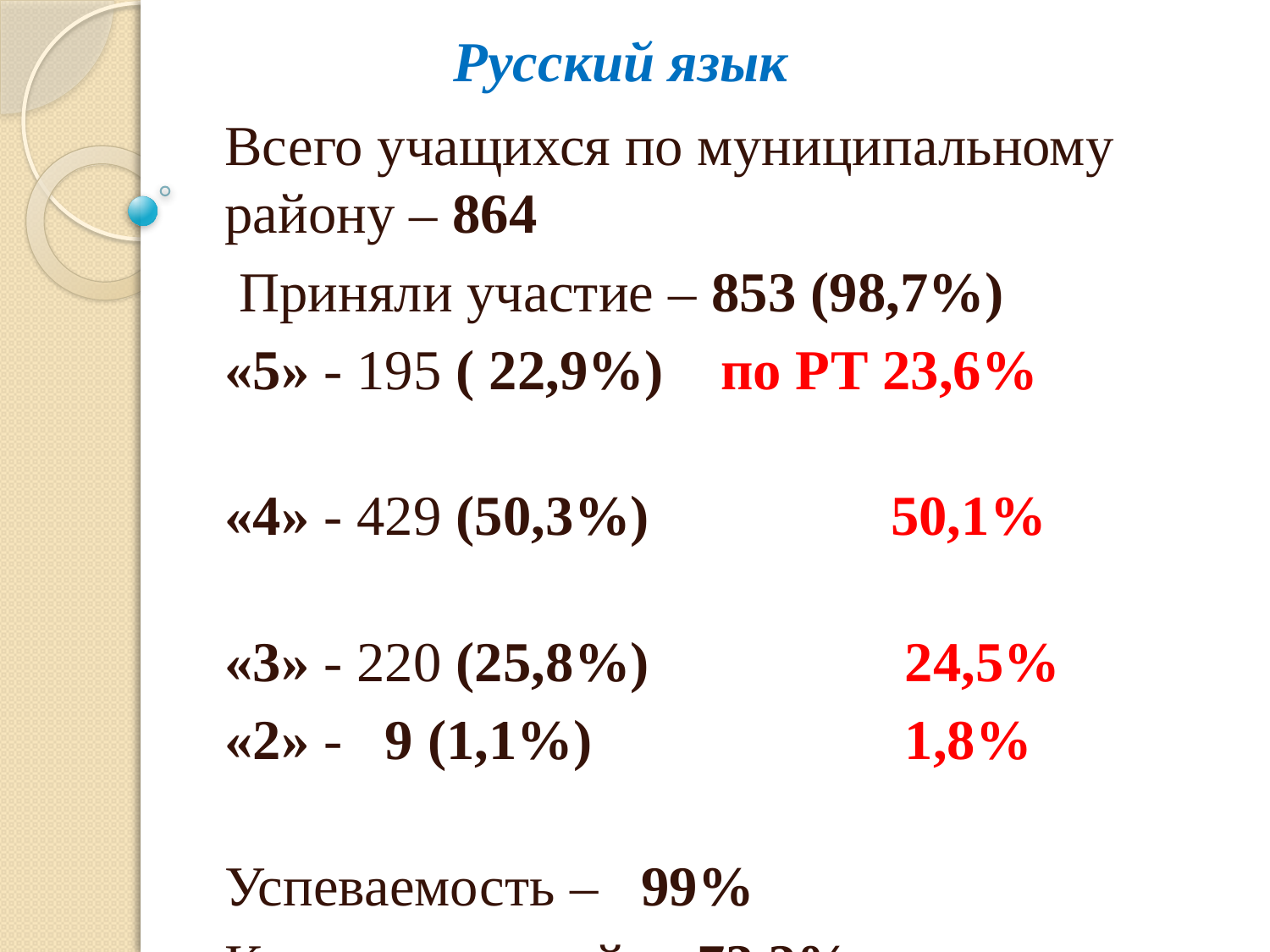

# Русский язык
Всего учащихся по муниципальному району – 864
 Приняли участие – 853 (98,7%)
«5» - 195 ( 22,9%)    по РТ 23,6%
«4» - 429 (50,3%)                 50,1%
«3» - 220 (25,8%)                  24,5%
«2» -   9 (1,1%)                      1,8%
Успеваемость –   99%
Качество знаний –  73,2%
Средняя оценка –     3,9